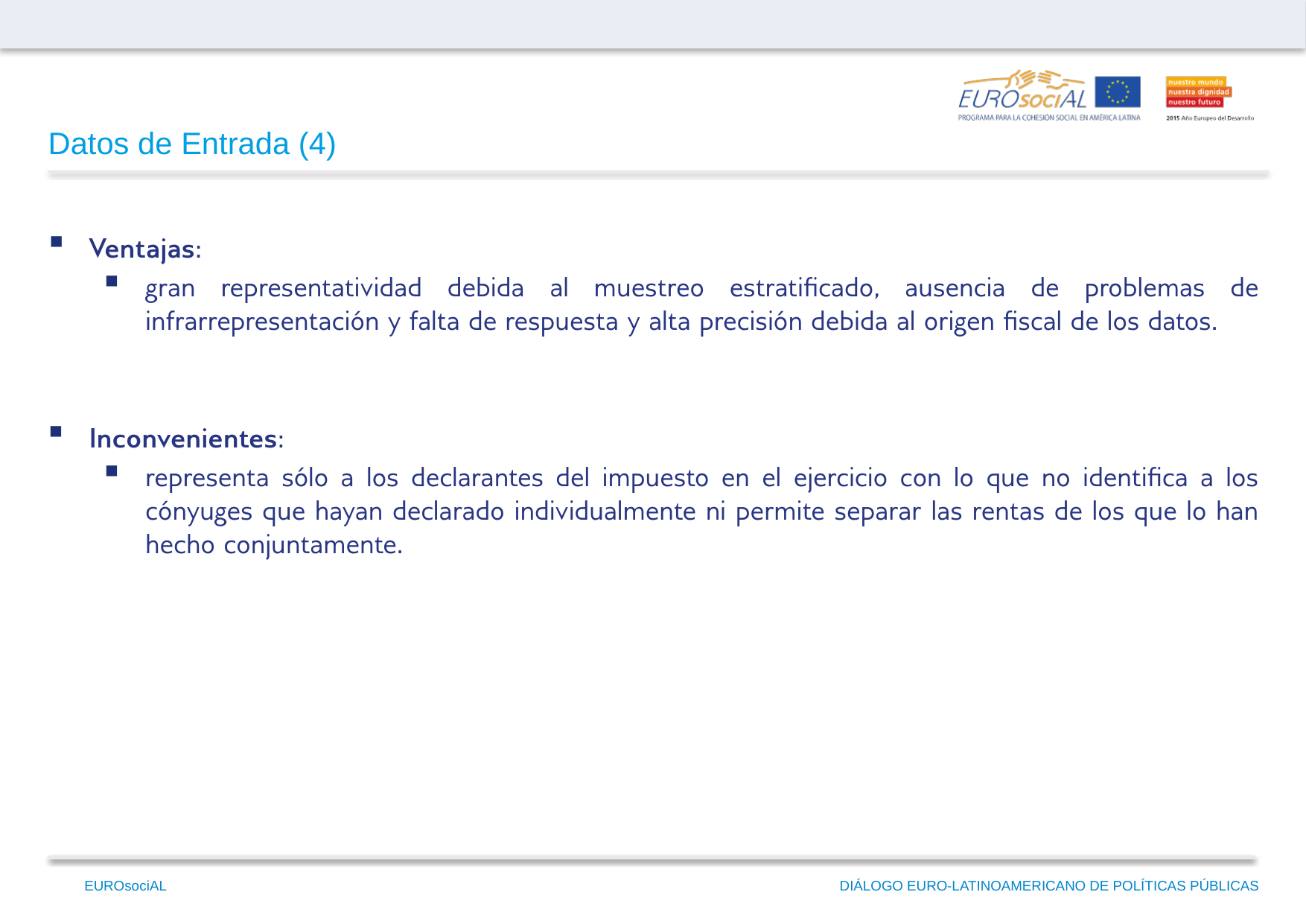

Datos de Entrada (4)

Ventajas:
gran representatividad debida al muestreo estratificado, ausencia de problemas de infrarrepresentación y falta de respuesta y alta precisión debida al origen fiscal de los datos.

Inconvenientes:
representa sólo a los declarantes del impuesto en el ejercicio con lo que no identifica a los cónyuges que hayan declarado individualmente ni permite separar las rentas de los que lo han hecho conjuntamente.